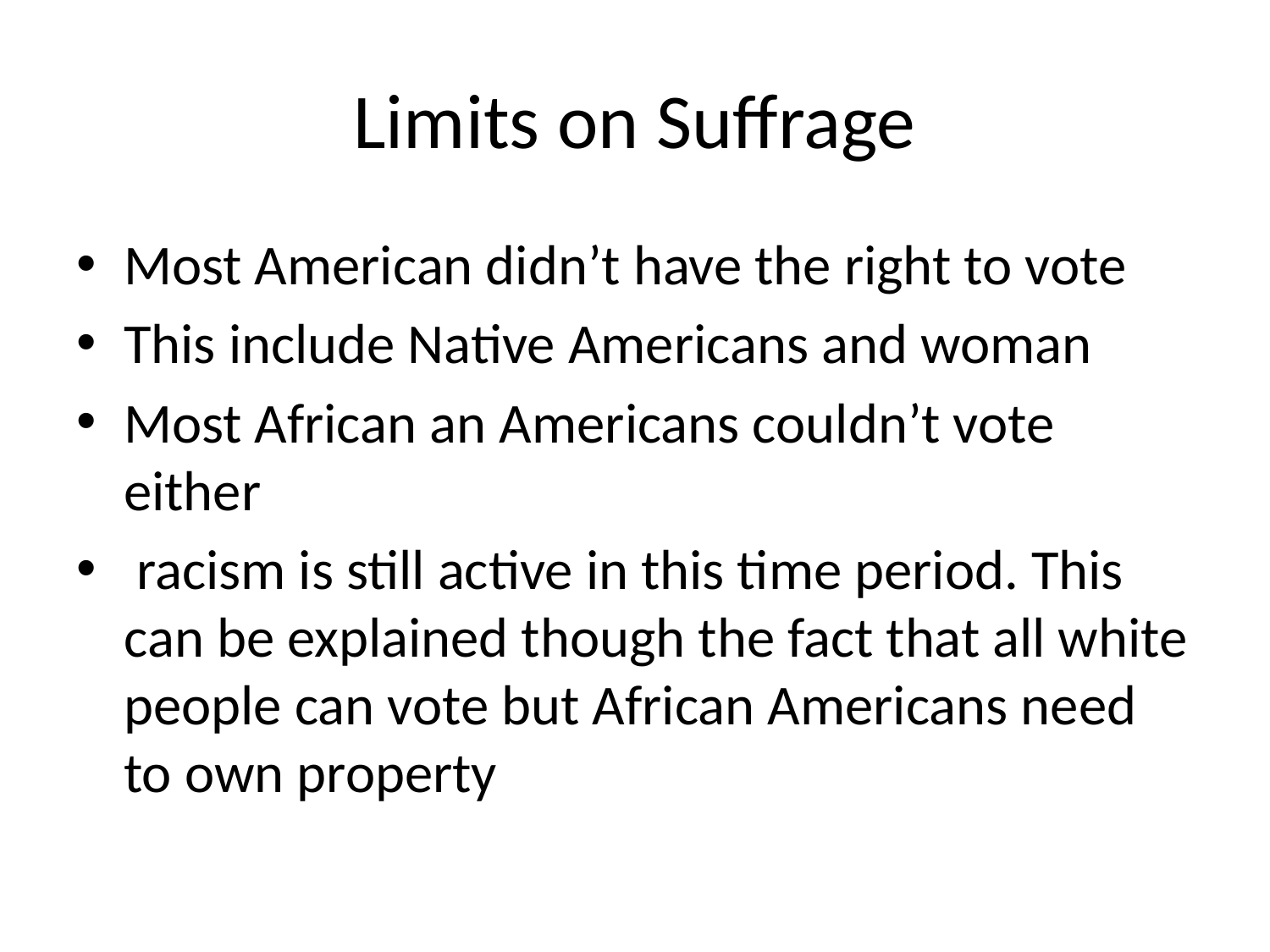

# Limits on Suffrage
Most American didn’t have the right to vote
This include Native Americans and woman
Most African an Americans couldn’t vote either
 racism is still active in this time period. This can be explained though the fact that all white people can vote but African Americans need to own property